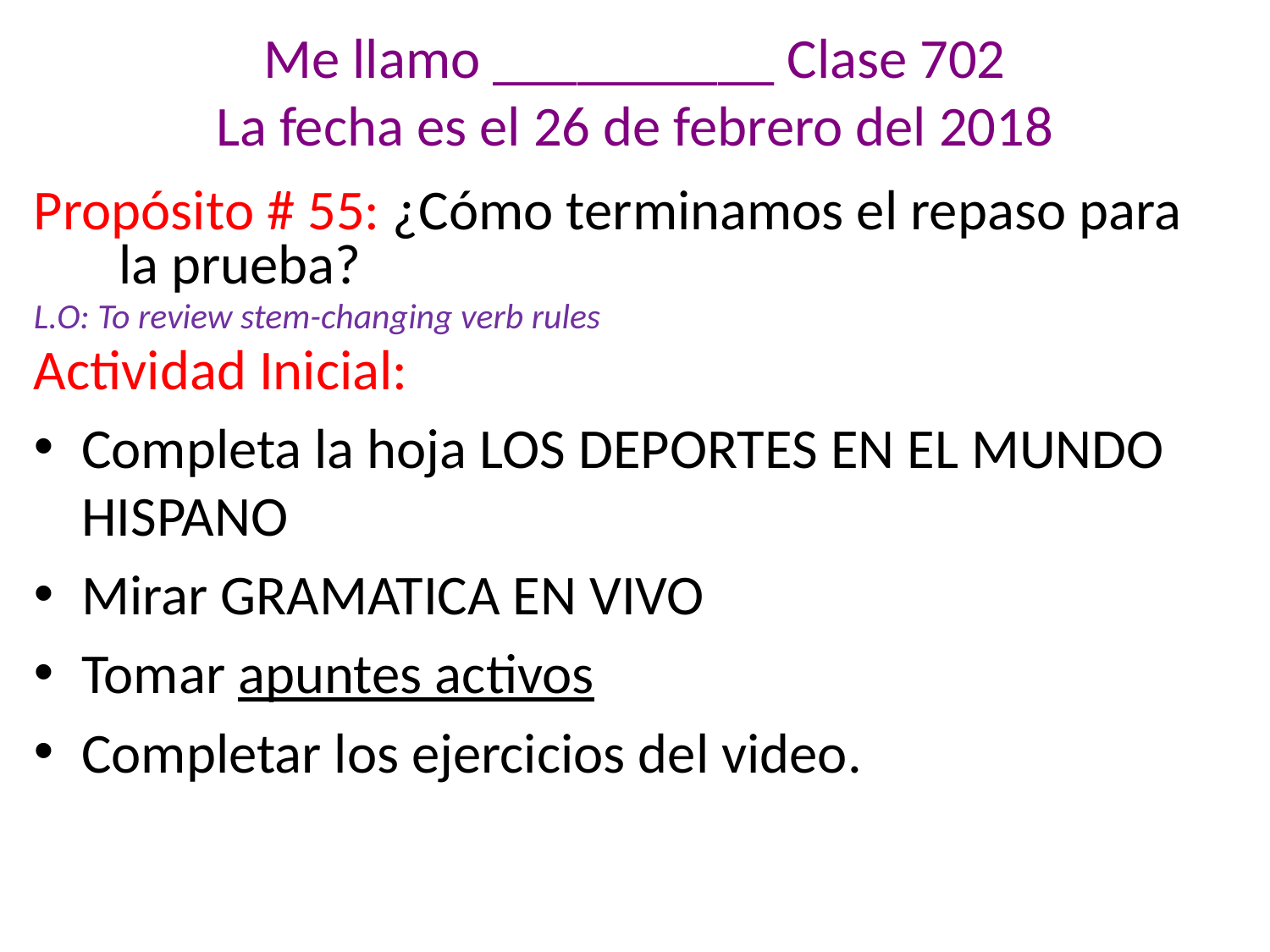

# Me llamo __________ Clase 702 La fecha es el 26 de febrero del 2018
Propósito # 55: ¿Cómo terminamos el repaso para la prueba?
L.O: To review stem-changing verb rules
Actividad Inicial:
Completa la hoja LOS DEPORTES EN EL MUNDO HISPANO
Mirar GRAMATICA EN VIVO
Tomar apuntes activos
Completar los ejercicios del video.